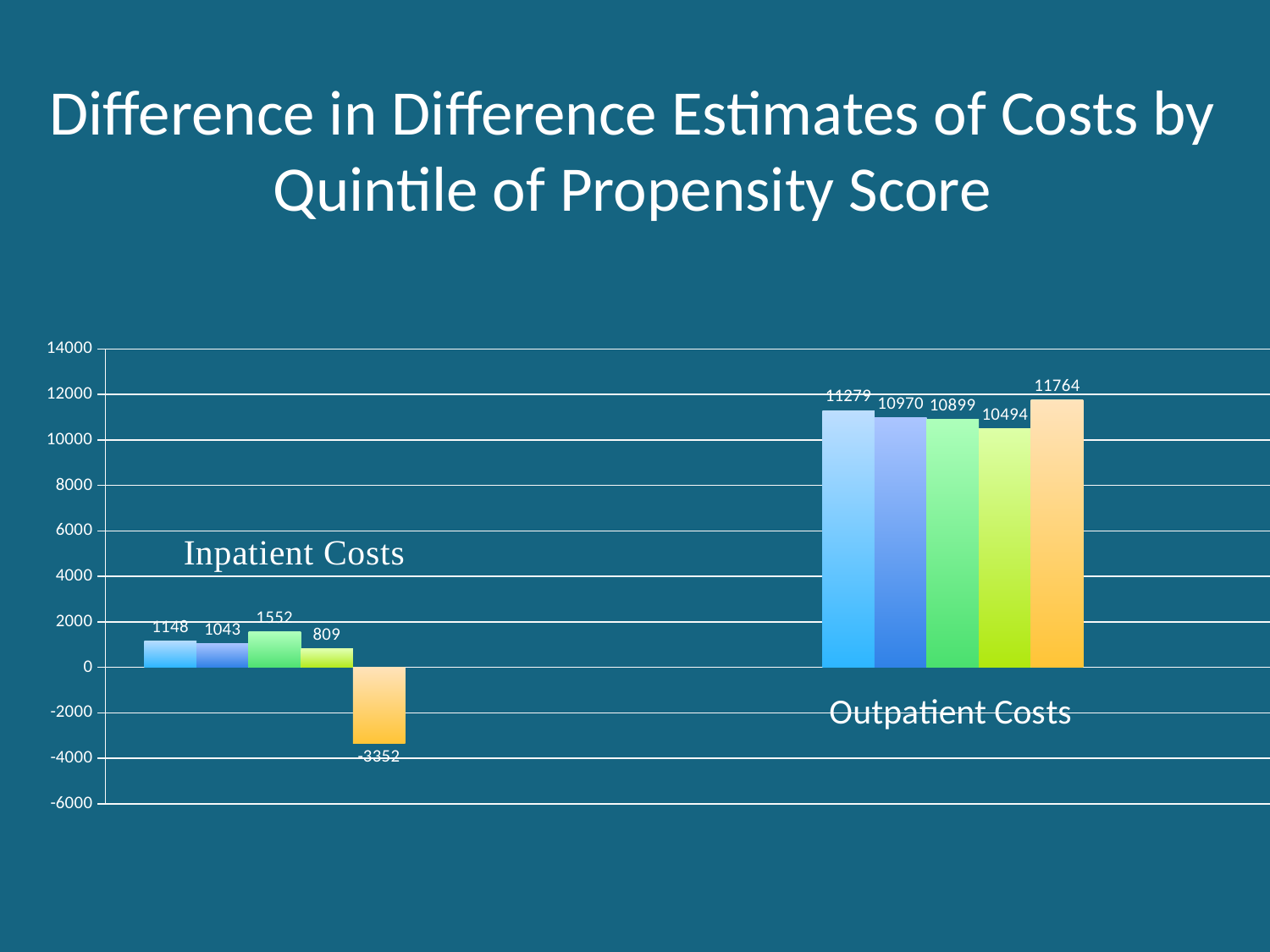

# Difference in Difference Estimates of Costs by Quintile of Propensity Score

### Chart

| Category |  |  |  |  |  |
|---|---|---|---|---|---|